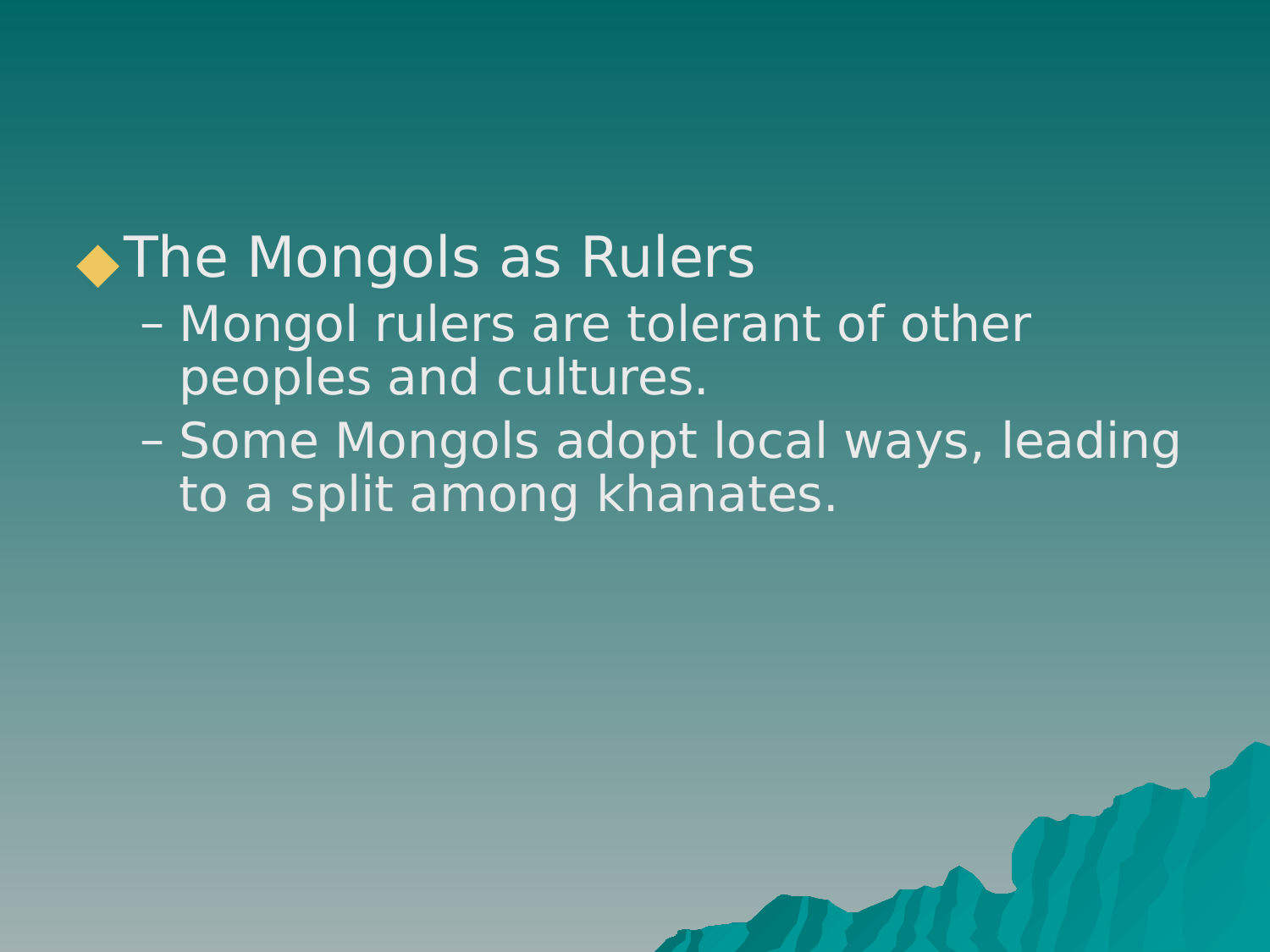

#
The Mongols as Rulers
Mongol rulers are tolerant of other peoples and cultures.
Some Mongols adopt local ways, leading to a split among khanates.